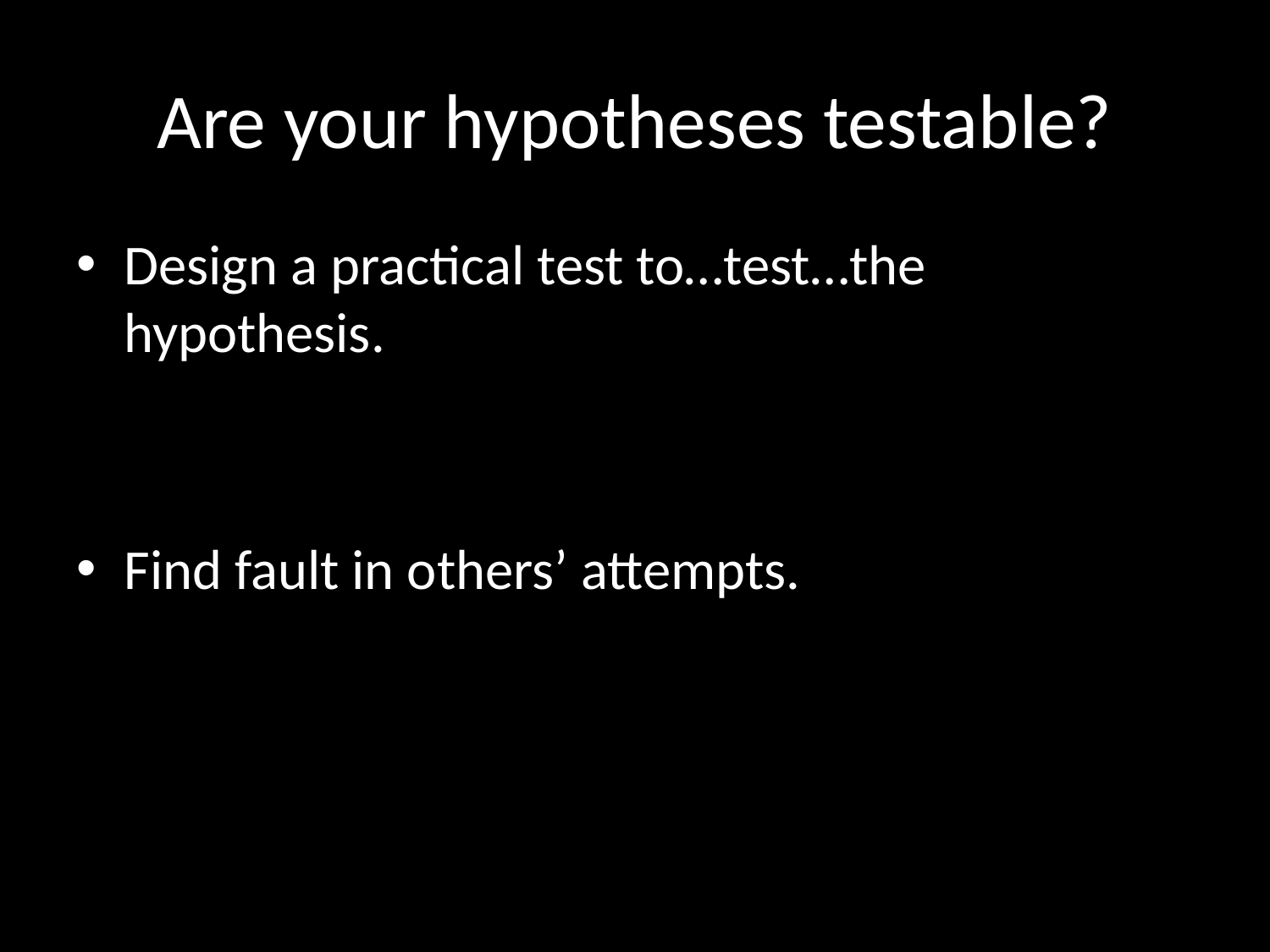

# Are your hypotheses testable?
Design a practical test to…test…the hypothesis.

Find fault in others’ attempts.